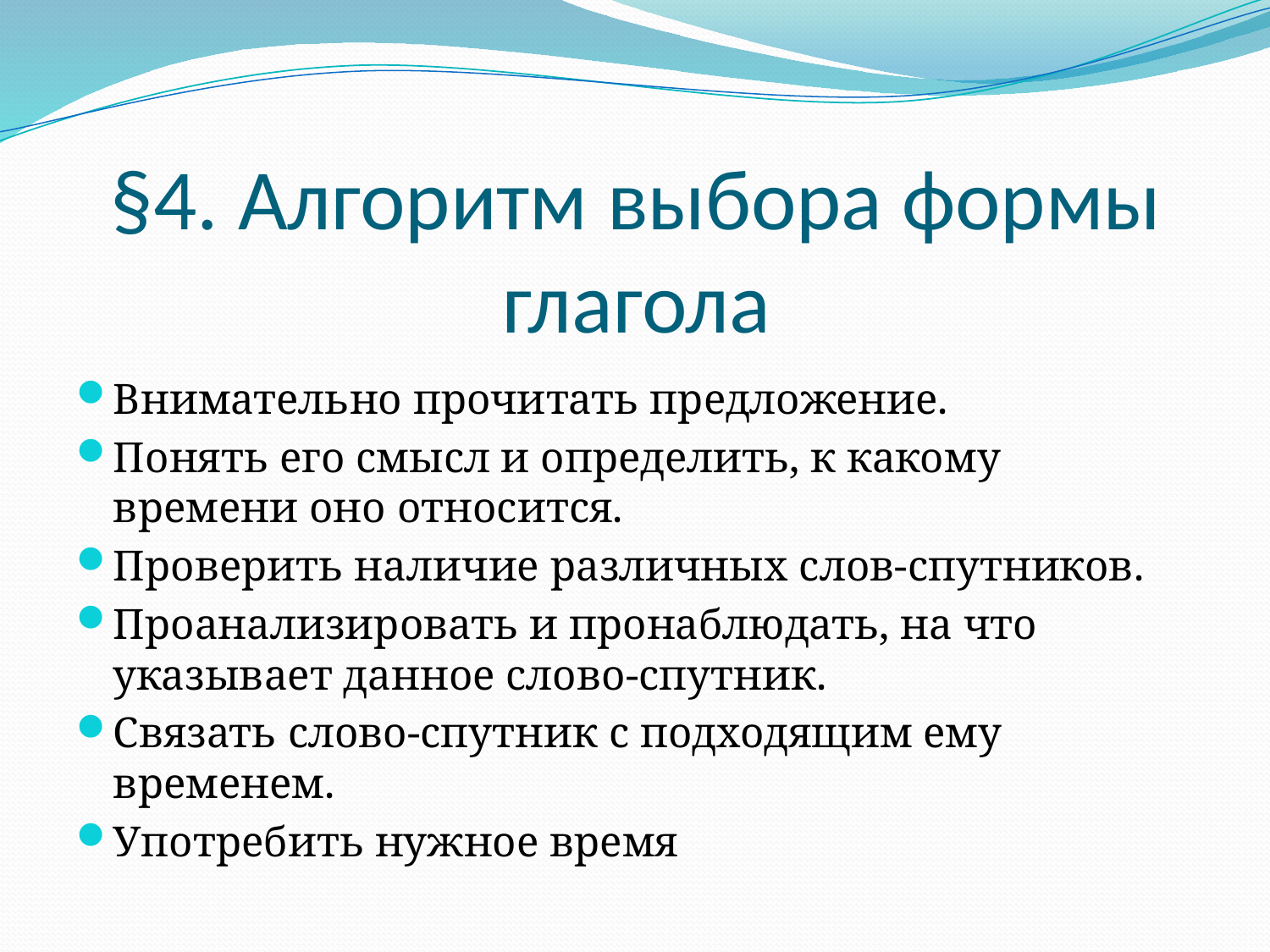

# §4. Алгоритм выбора формы глагола
Внимательно прочитать предложение.
Понять его смысл и определить, к какому времени оно относится.
Проверить наличие различных слов-спутников.
Проанализировать и пронаблюдать, на что указывает данное слово-спутник.
Связать слово-спутник с подходящим ему временем.
Употребить нужное время